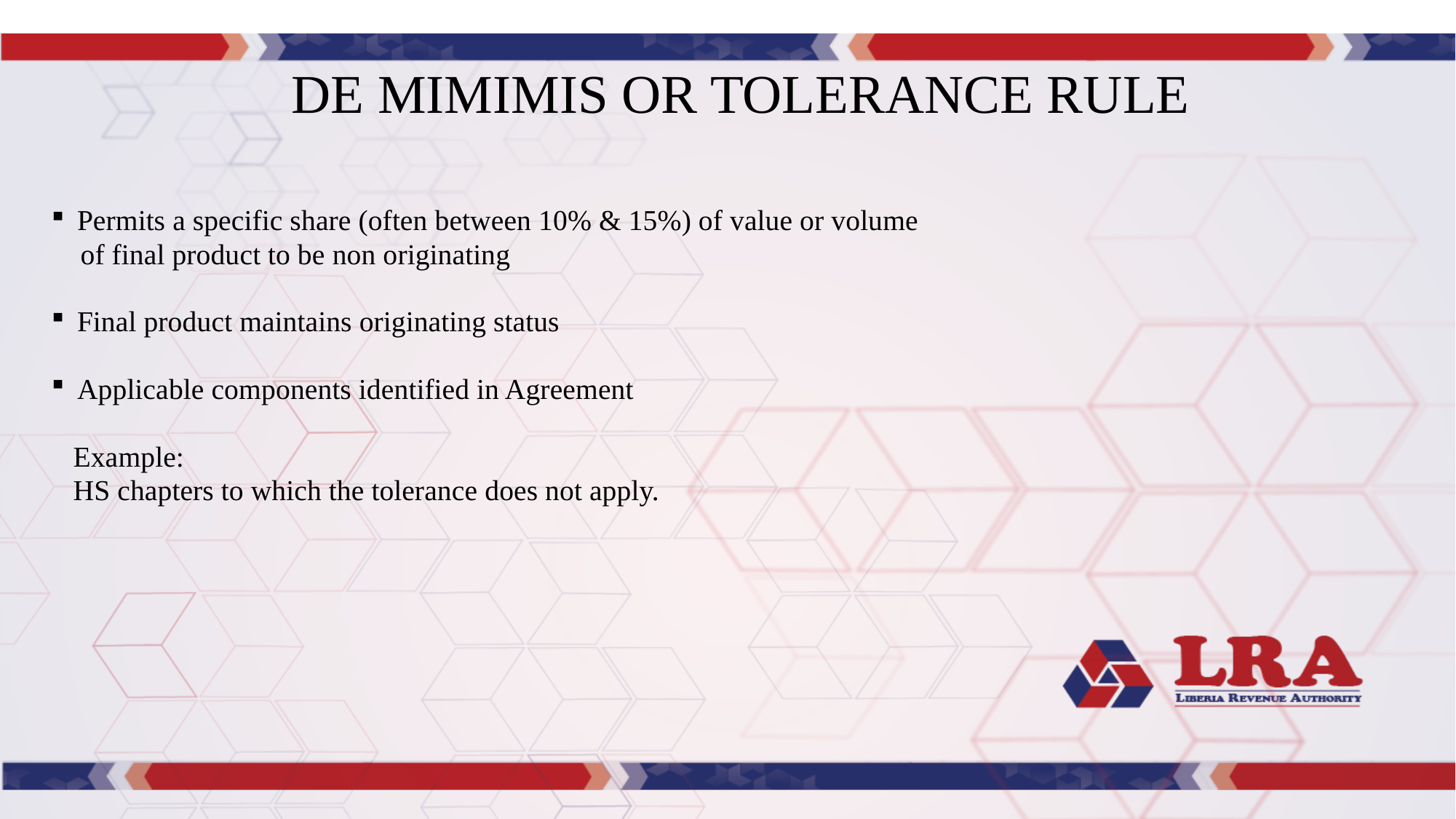

# DE MIMIMIS OR TOLERANCE RULE
 Permits a specific share (often between 10% & 15%) of value or volume
    of final product to be non originating

 Final product maintains originating status

 Applicable components identified in Agreement

   Example:
   HS chapters to which the tolerance does not apply.